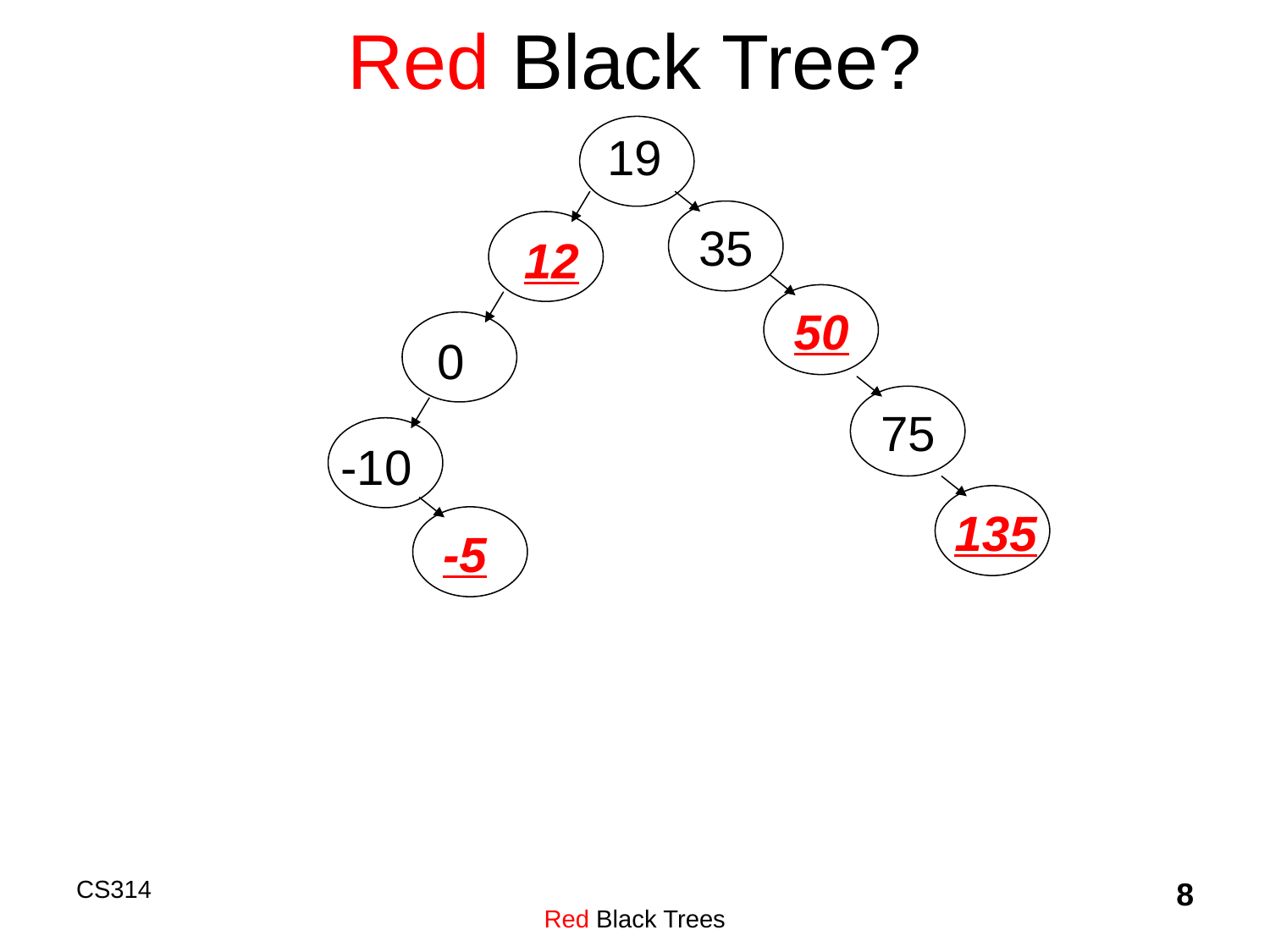

# Red Black Tree?

19

35

12

50

0

75

-10

135

-5
CS314

Red Black Trees
8